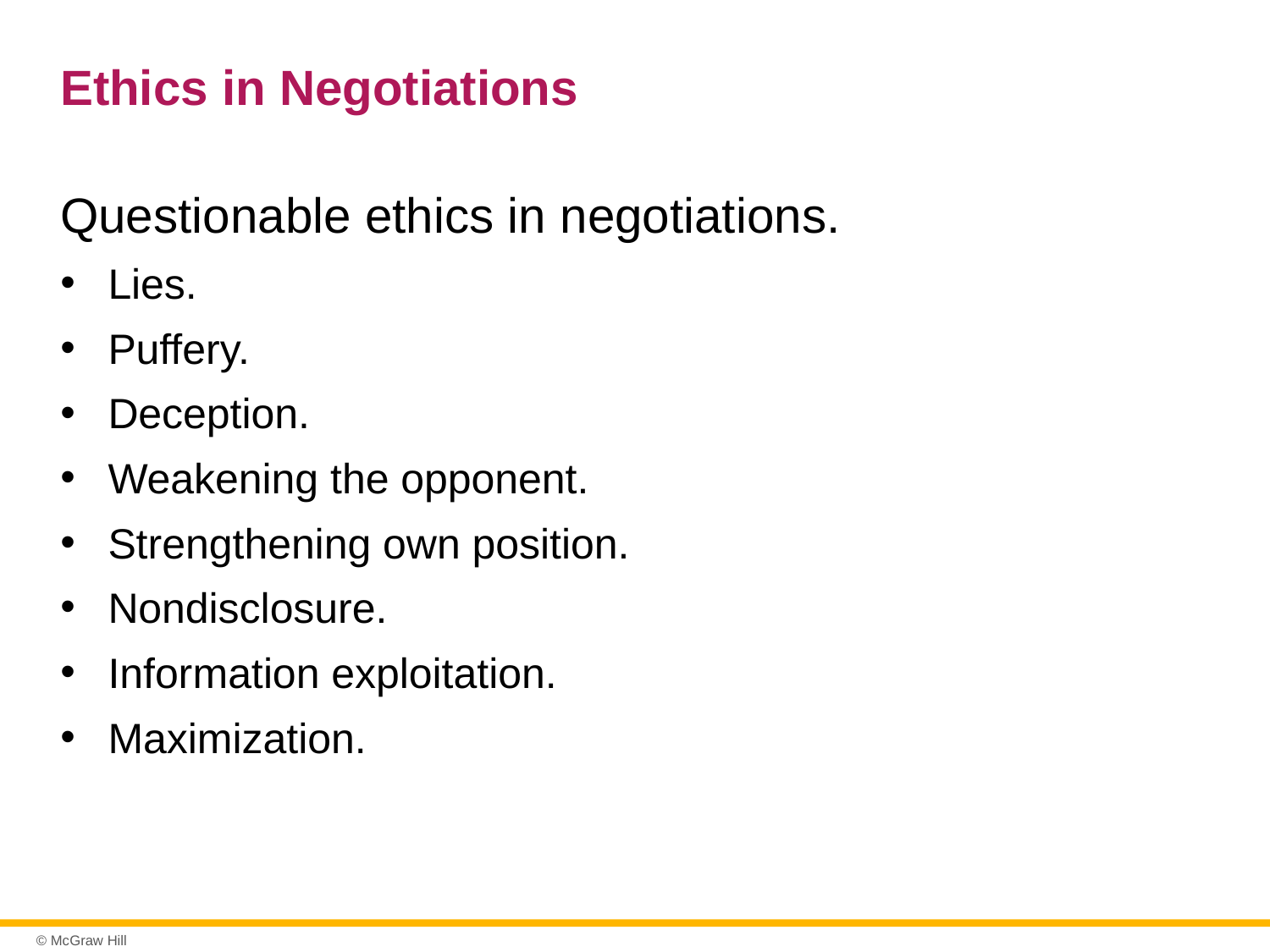

# Ethics in Negotiations
Questionable ethics in negotiations.
Lies.
Puffery.
Deception.
Weakening the opponent.
Strengthening own position.
Nondisclosure.
Information exploitation.
Maximization.